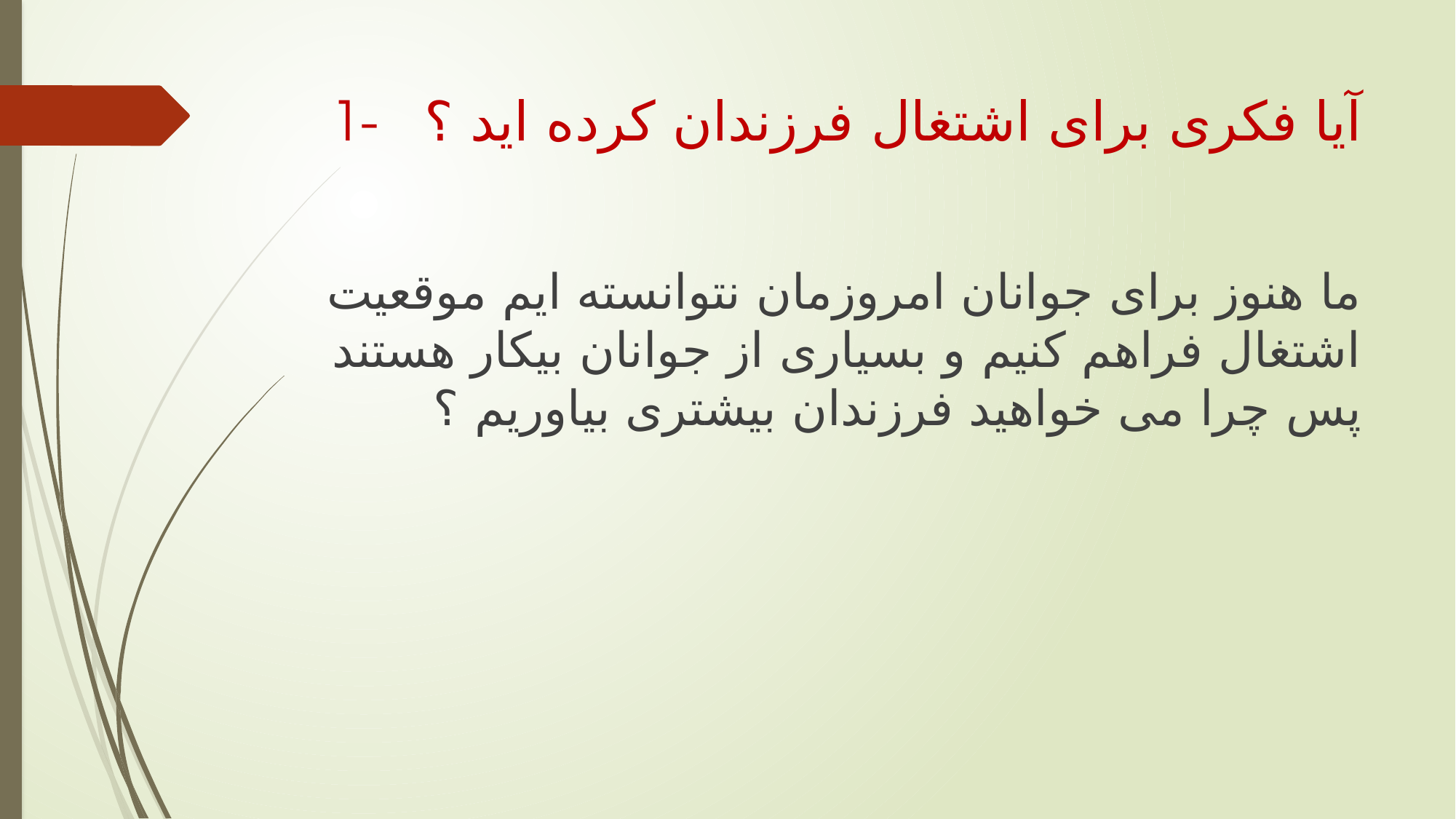

# 1-   آیا فکری برای اشتغال فرزندان کرده اید ؟
ما هنوز برای جوانان امروزمان نتوانسته ایم موقعیت اشتغال فراهم کنیم و بسیاری از جوانان بیکار هستند پس چرا می خواهید فرزندان بیشتری بیاوریم ؟